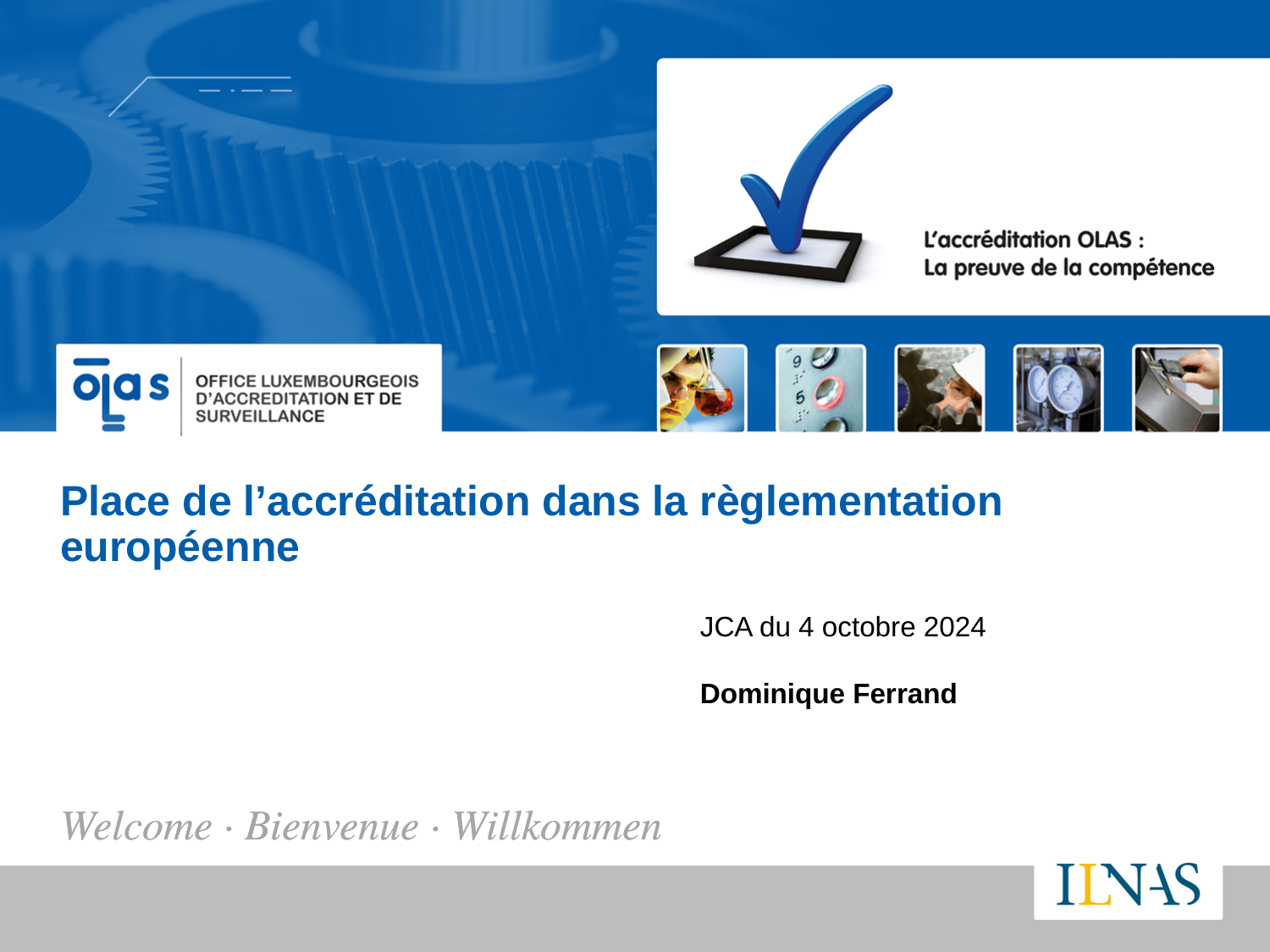

# Place de l’accréditation dans la règlementation européenne
JCA du 4 octobre 2024

Dominique Ferrand
Welcome · Bienvenue · Willkommen